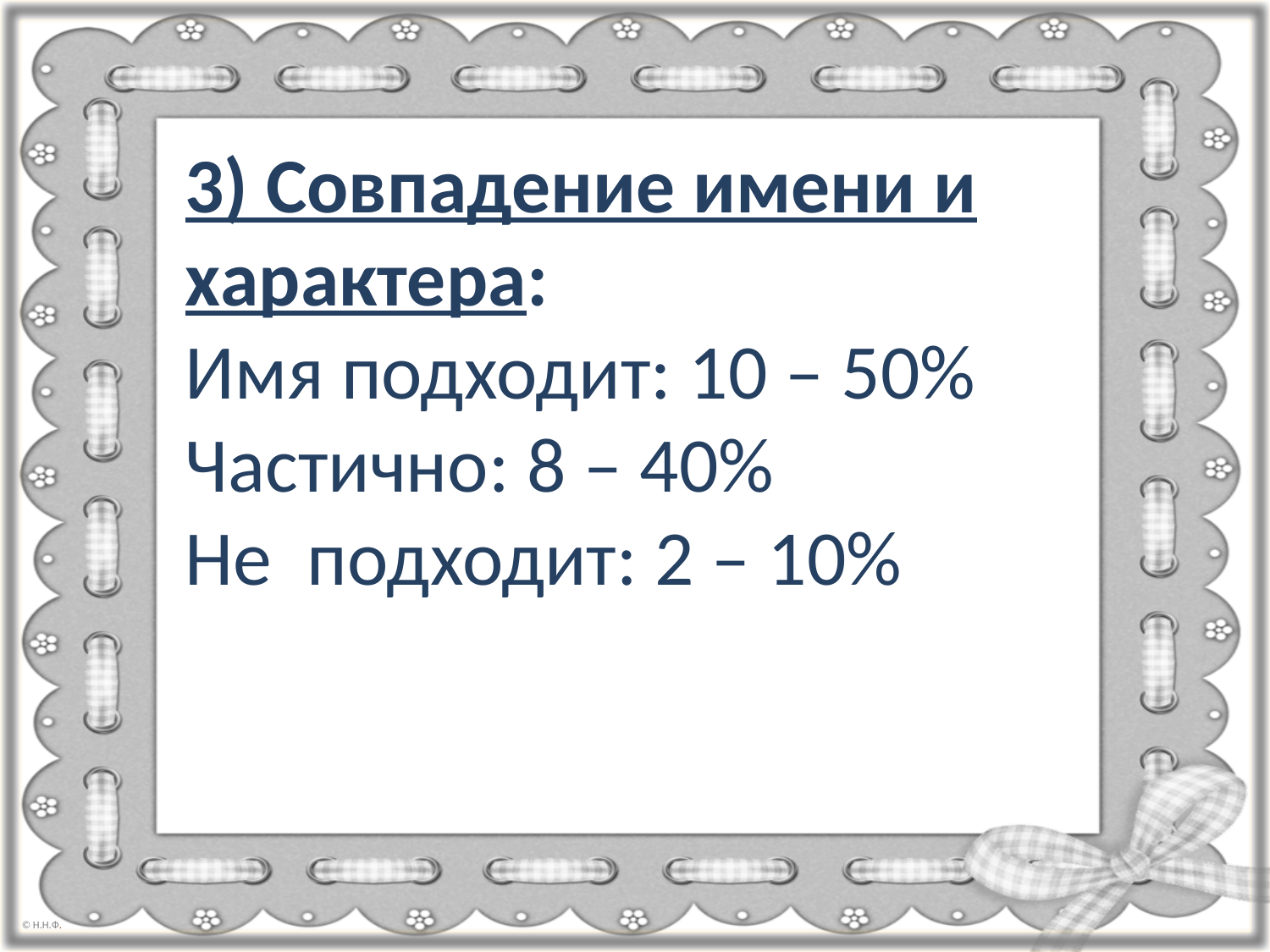

# 3) Совпадение имени и характера: Имя подходит: 10 – 50% Частично: 8 – 40% Не  подходит: 2 – 10%